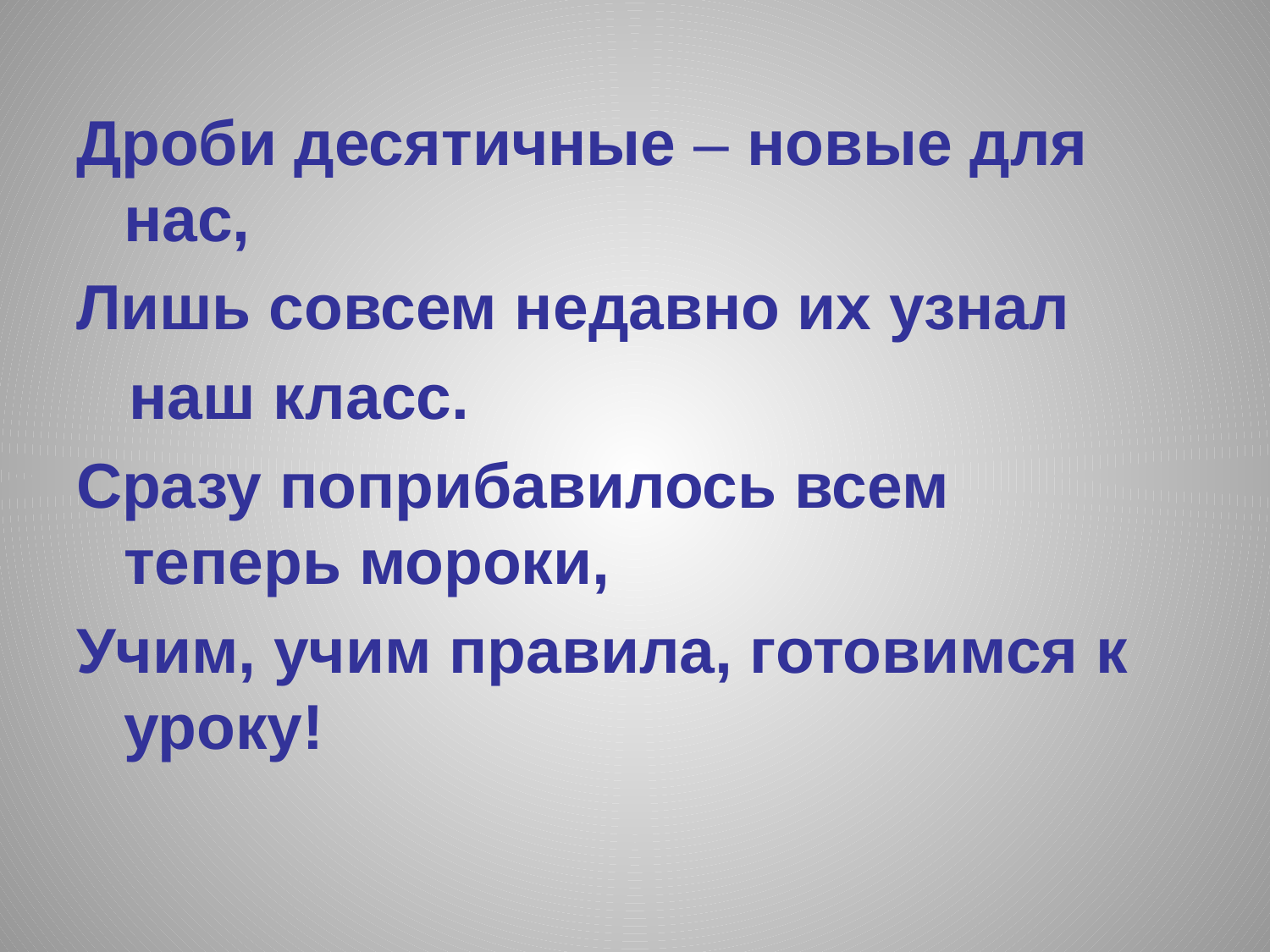

#
Дроби десятичные – новые для нас,
Лишь совсем недавно их узнал
   наш класс.
Сразу поприбавилось всем теперь мороки,
Учим, учим правила, готовимся к уроку!